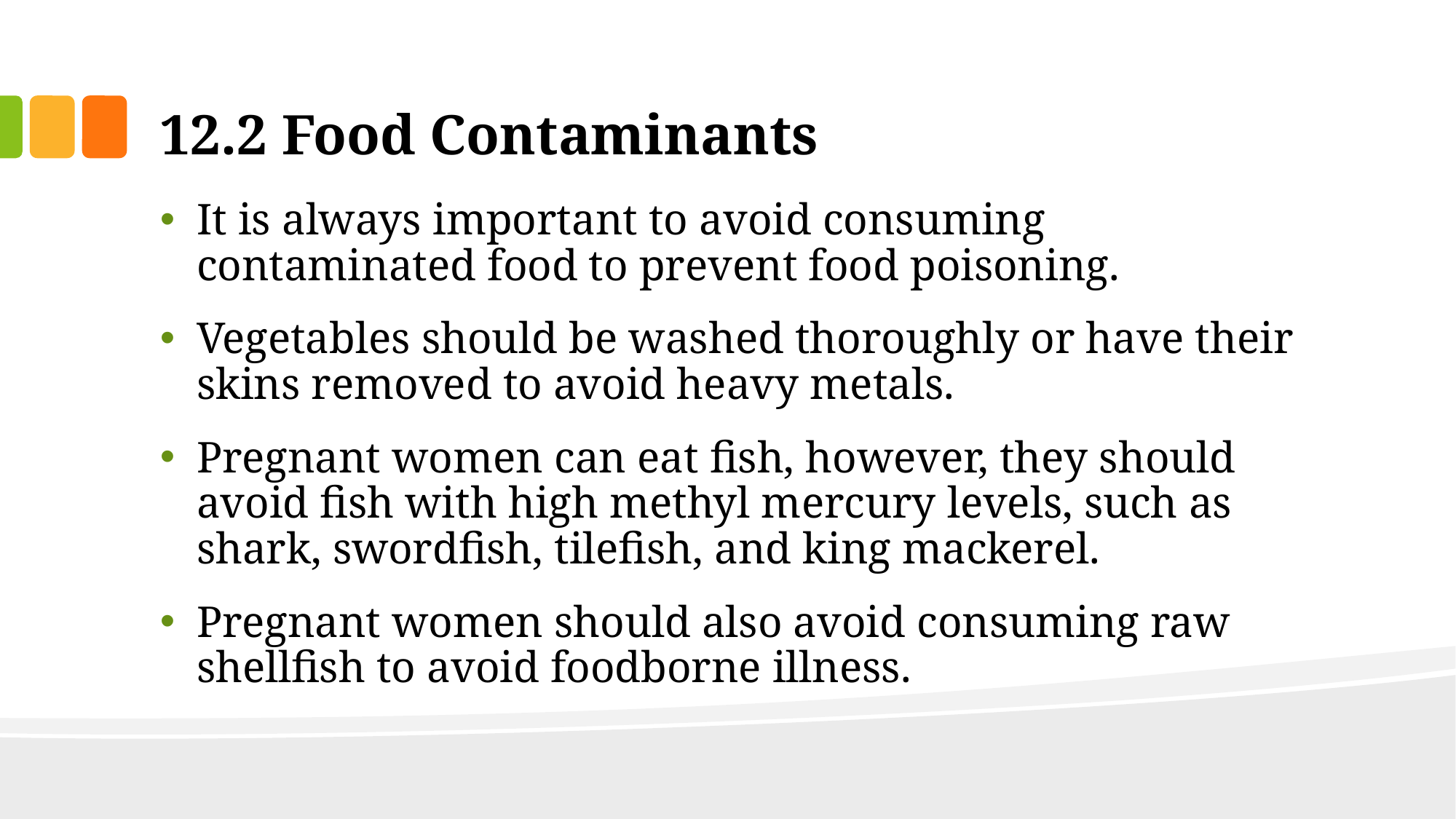

# 12.2 Food Contaminants
It is always important to avoid consuming contaminated food to prevent food poisoning.
Vegetables should be washed thoroughly or have their skins removed to avoid heavy metals.
Pregnant women can eat fish, however, they should avoid fish with high methyl mercury levels, such as shark, swordfish, tilefish, and king mackerel.
Pregnant women should also avoid consuming raw shellfish to avoid foodborne illness.